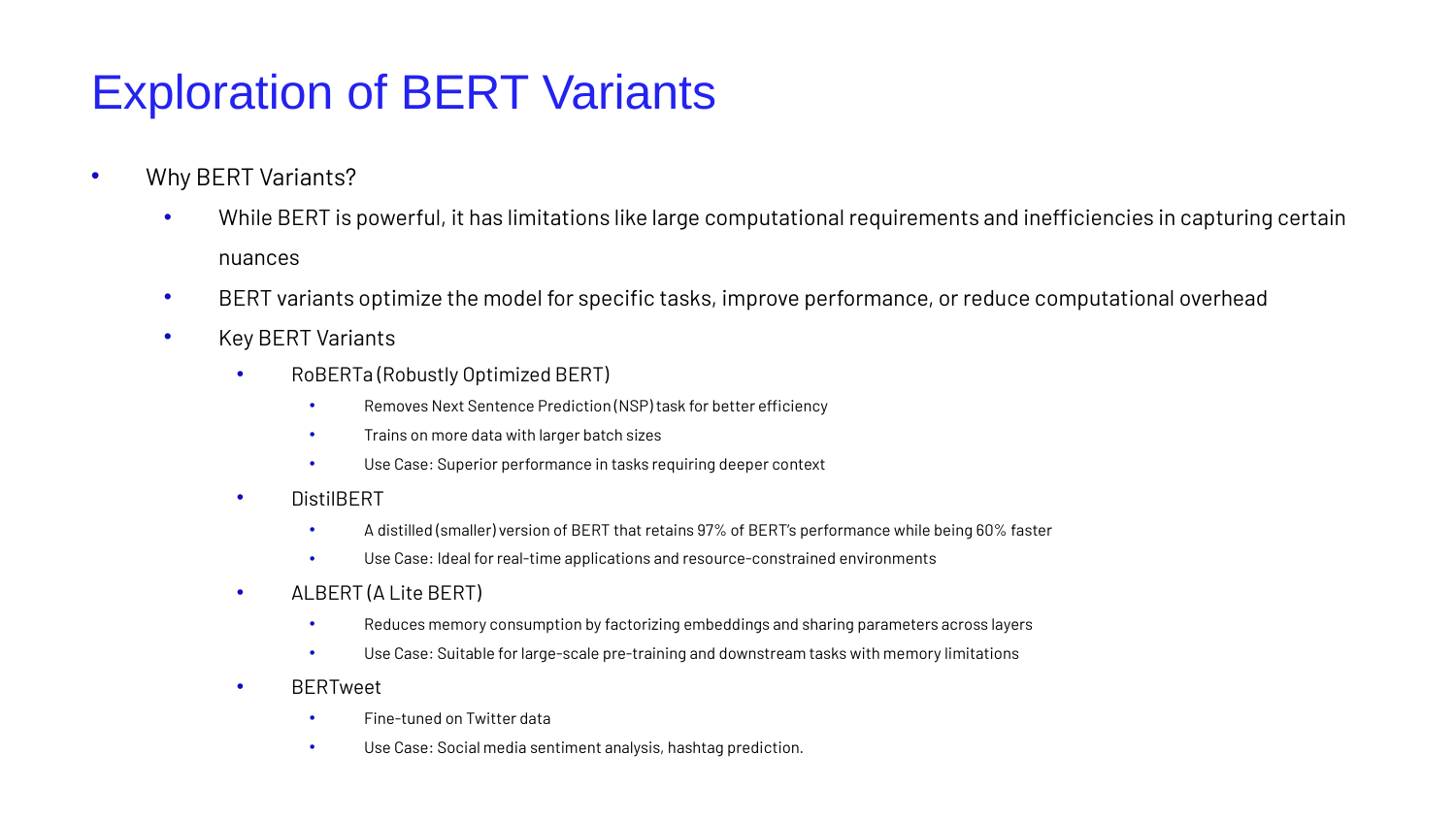

Exploration of BERT Variants
Why BERT Variants?
While BERT is powerful, it has limitations like large computational requirements and inefficiencies in capturing certain nuances
BERT variants optimize the model for specific tasks, improve performance, or reduce computational overhead
Key BERT Variants
RoBERTa (Robustly Optimized BERT)
Removes Next Sentence Prediction (NSP) task for better efficiency
Trains on more data with larger batch sizes
Use Case: Superior performance in tasks requiring deeper context
DistilBERT
A distilled (smaller) version of BERT that retains 97% of BERT’s performance while being 60% faster
Use Case: Ideal for real-time applications and resource-constrained environments
ALBERT (A Lite BERT)
Reduces memory consumption by factorizing embeddings and sharing parameters across layers
Use Case: Suitable for large-scale pre-training and downstream tasks with memory limitations
BERTweet
Fine-tuned on Twitter data
Use Case: Social media sentiment analysis, hashtag prediction.